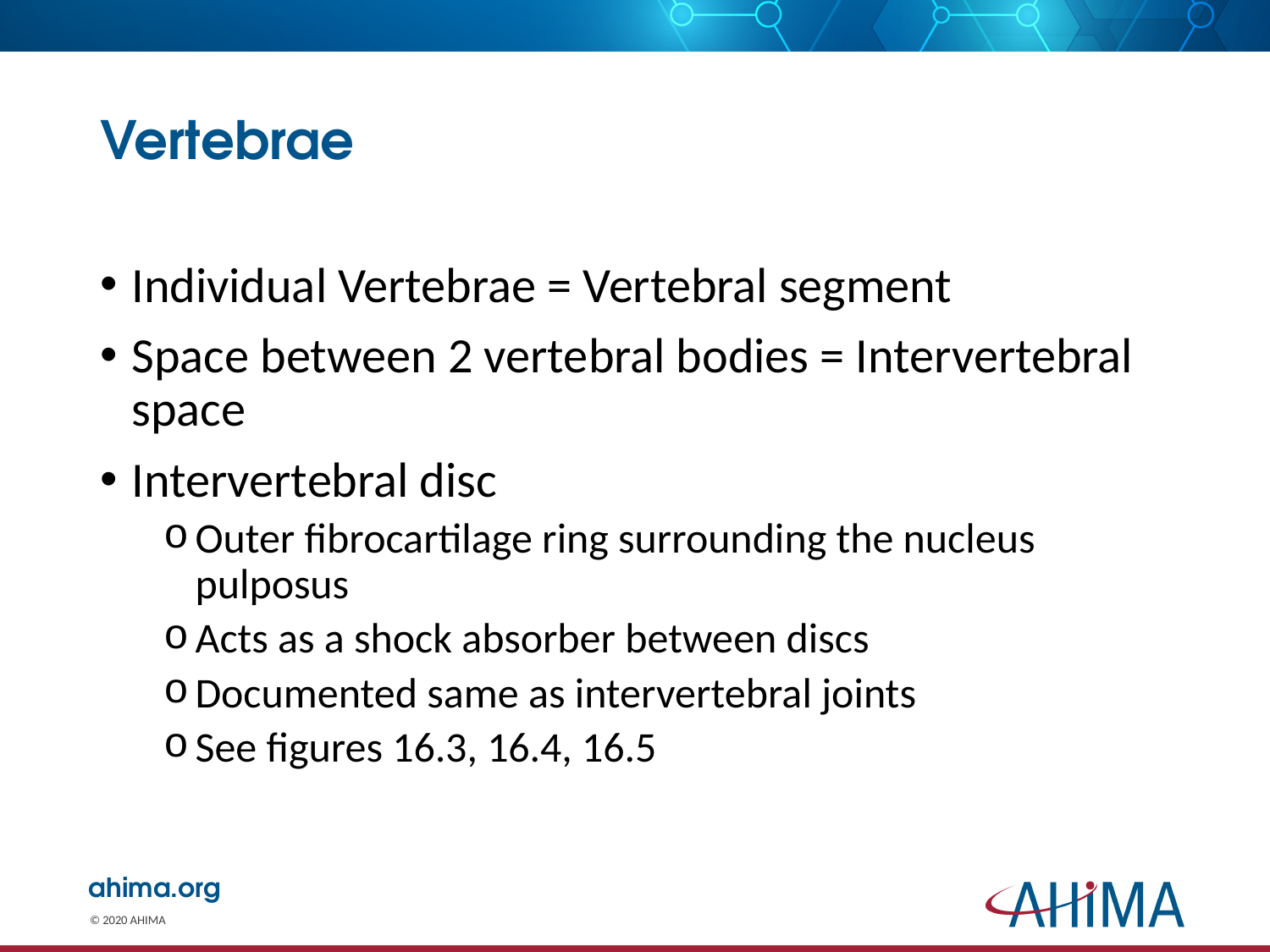

# Vertebrae
Individual Vertebrae = Vertebral segment
Space between 2 vertebral bodies = Intervertebral space
Intervertebral disc
Outer fibrocartilage ring surrounding the nucleus pulposus
Acts as a shock absorber between discs
Documented same as intervertebral joints
See figures 16.3, 16.4, 16.5